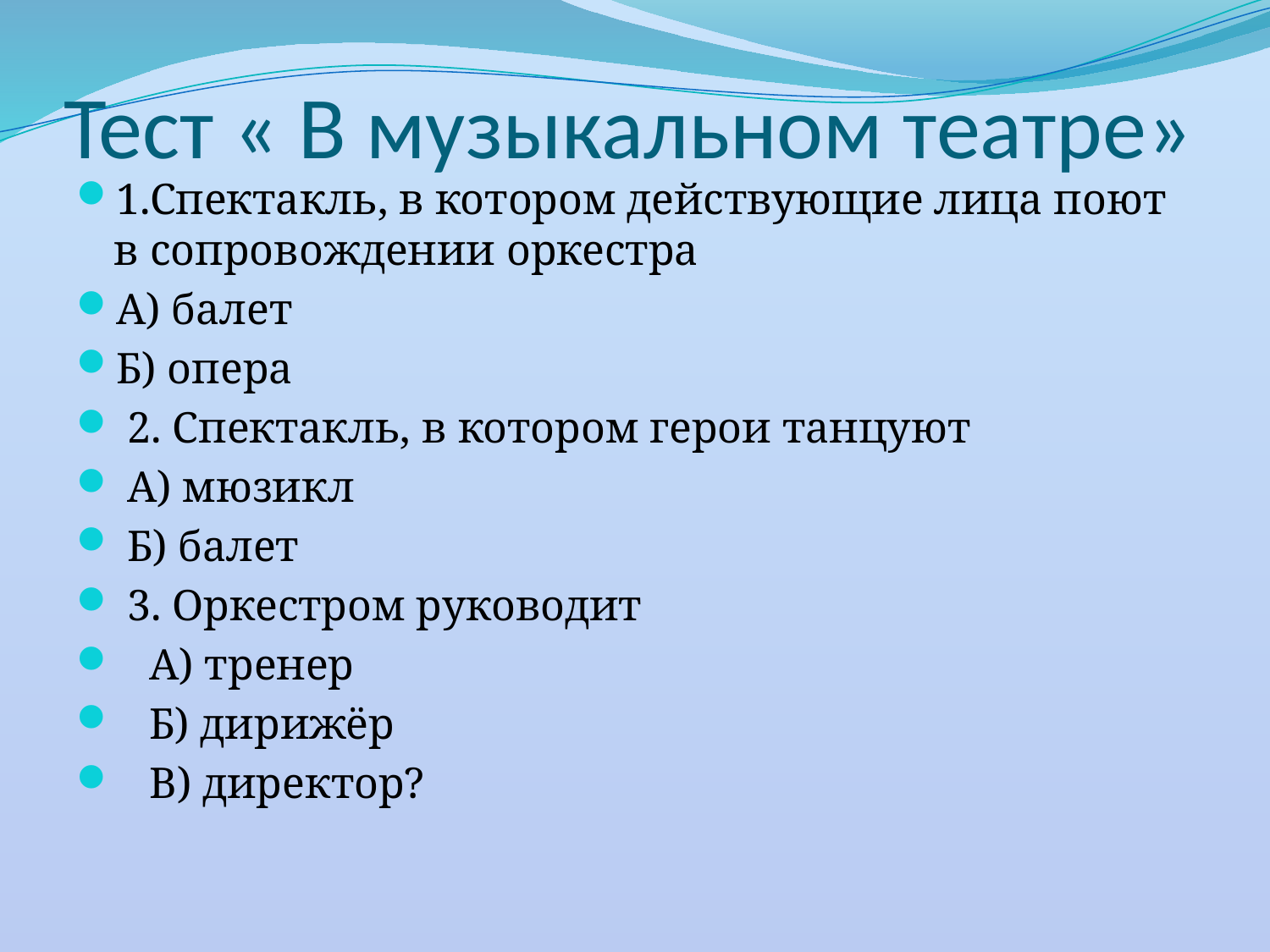

# Тест « В музыкальном театре»
1.Спектакль, в котором действующие лица поют в сопровождении оркестра
А) балет
Б) опера
 2. Спектакль, в котором герои танцуют
 А) мюзикл
 Б) балет
 3. Оркестром руководит
   А) тренер
   Б) дирижёр
   В) директор?